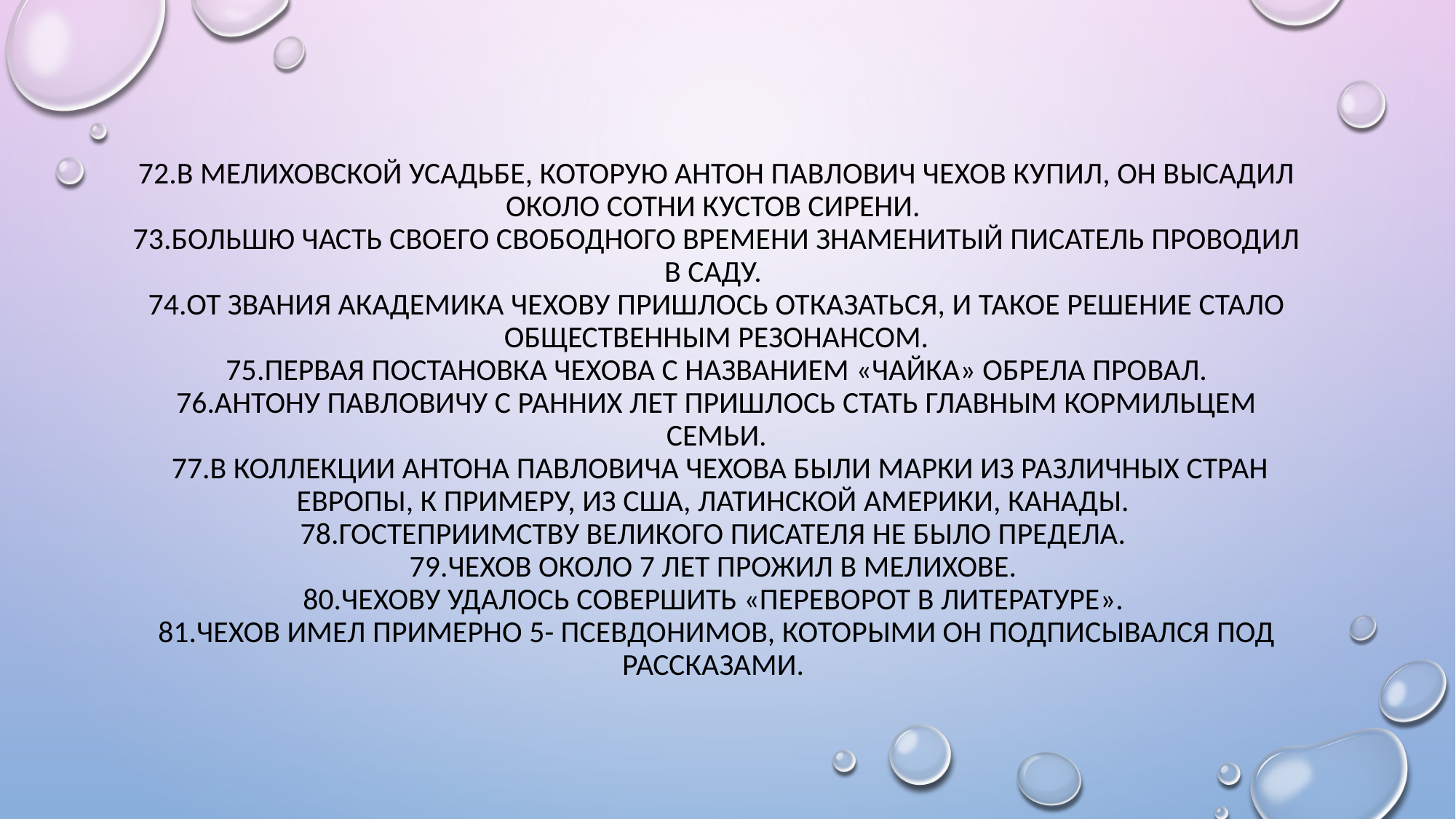

# 72.В Мелиховской усадьбе, которую Антон Павлович Чехов купил, он высадил около сотни кустов сирени. 73.Большю часть своего свободного времени знаменитый писатель проводил в саду. 74.От звания академика Чехову пришлось отказаться, и такое решение стало общественным резонансом. 75.Первая постановка Чехова с названием «Чайка» обрела провал. 76.Антону Павловичу с ранних лет пришлось стать главным кормильцем семьи. 77.В коллекции Антона Павловича Чехова были марки из различных стран Европы, к примеру, из США, Латинской Америки, Канады. 78.Гостеприимству великого писателя не было предела. 79.Чехов около 7 лет прожил в Мелихове. 80.Чехову удалось совершить «переворот в литературе». 81.Чехов имел примерно 5- псевдонимов, которыми он подписывался под рассказами.